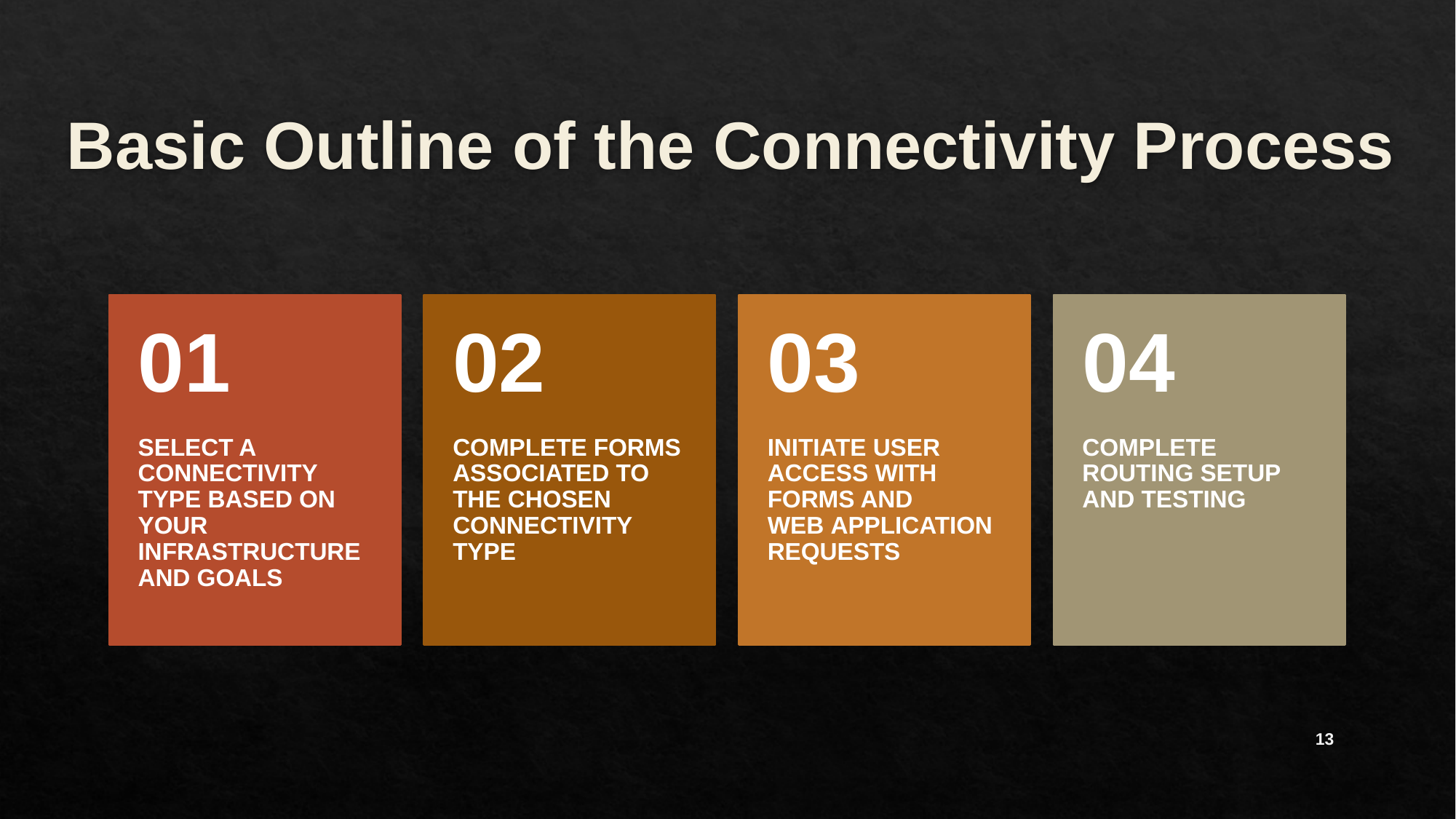

# Basic Outline of the Connectivity Process
Select a Connectivity type based on your infrastructure and goals
01
Complete forms associated to the chosen connectivity type
02
Initiate User access with forms and Web Application requests
03
Complete routing setup and Testing
04
13